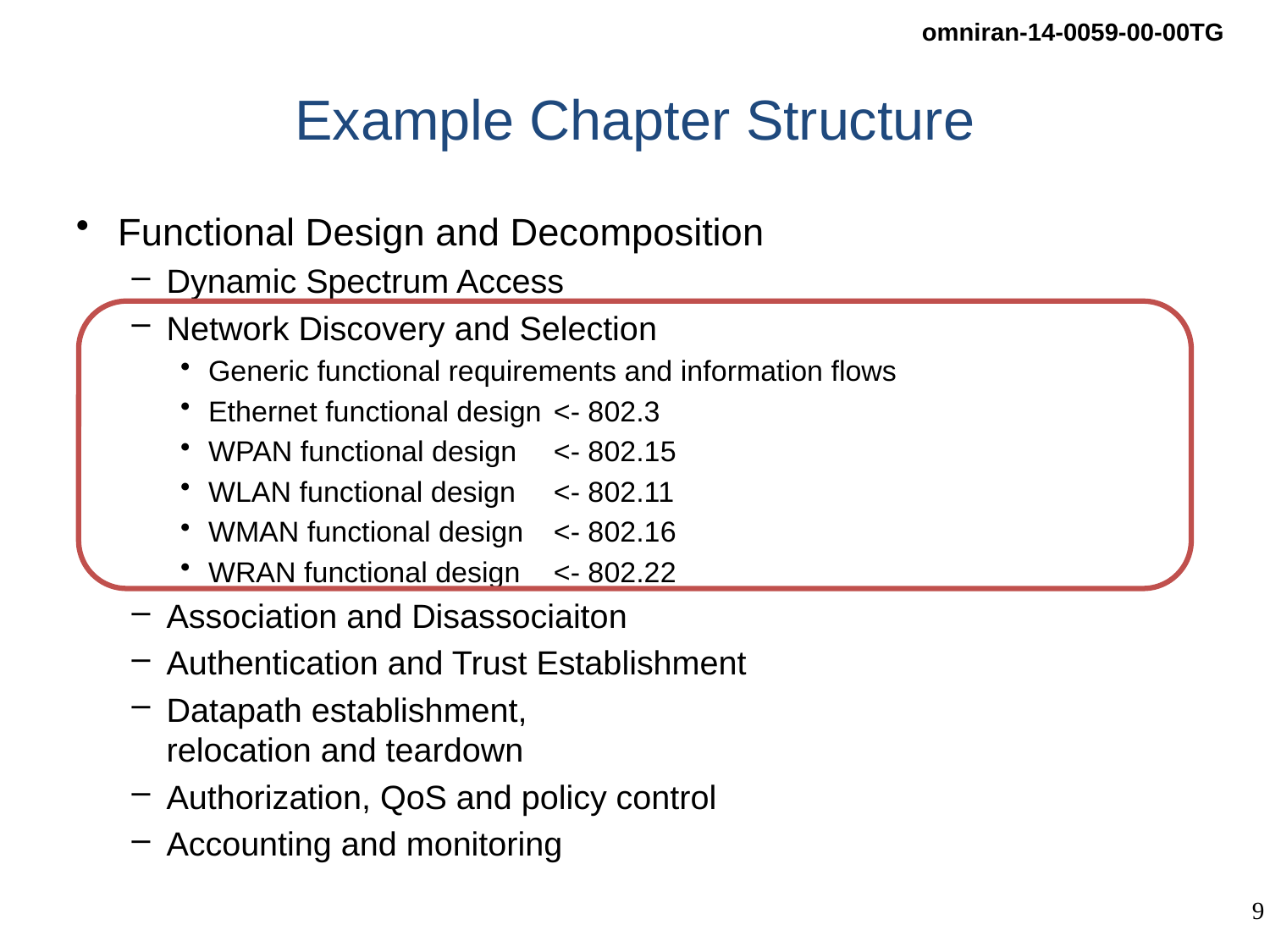

# Example Chapter Structure
Functional Design and Decomposition
Dynamic Spectrum Access
Network Discovery and Selection
Generic functional requirements and information flows
Ethernet functional design	<- 802.3
WPAN functional design	<- 802.15
WLAN functional design	<- 802.11
WMAN functional design	<- 802.16
WRAN functional design	<- 802.22
Association and Disassociaiton
Authentication and Trust Establishment
Datapath establishment,
relocation and teardown
Authorization, QoS and policy control
Accounting and monitoring